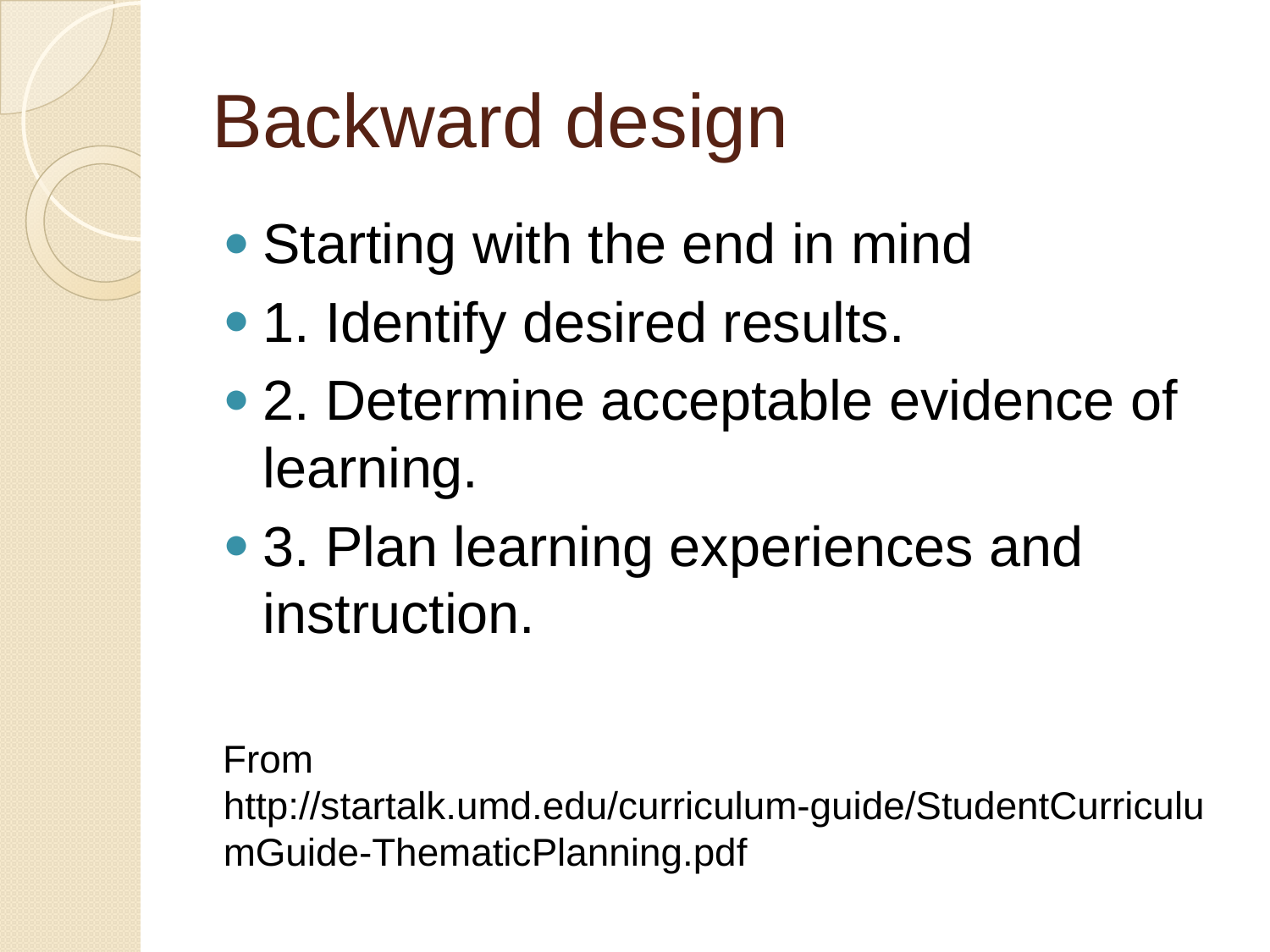

# Backward design
Starting with the end in mind
1. Identify desired results.
2. Determine acceptable evidence of learning.
3. Plan learning experiences and instruction.

From http://startalk.umd.edu/curriculum-guide/StudentCurriculumGuide-ThematicPlanning.pdf